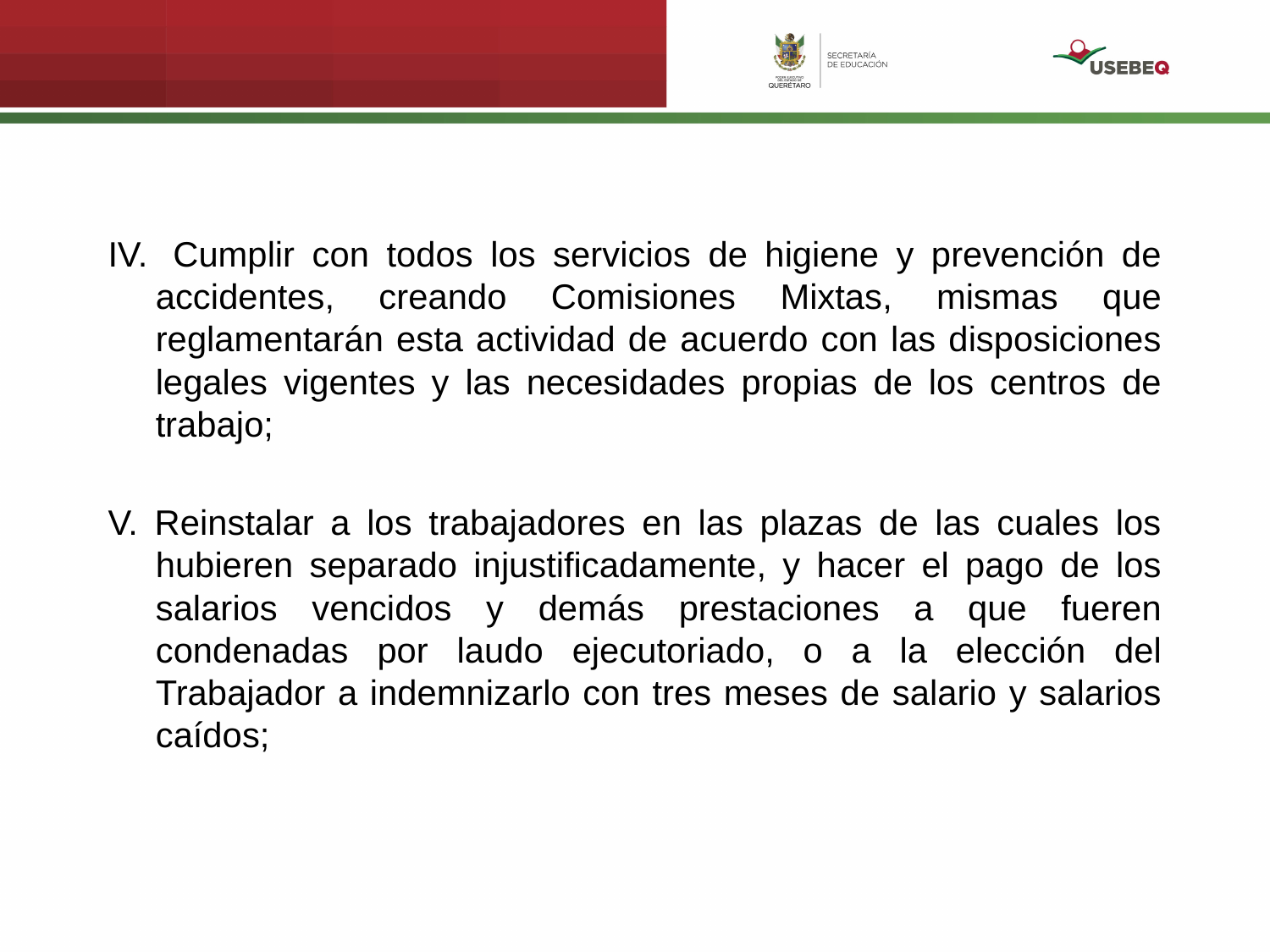

IV.	 Cumplir con todos los servicios de higiene y prevención de accidentes, creando Comisiones Mixtas, mismas que reglamentarán esta actividad de acuerdo con las disposiciones legales vigentes y las necesidades propias de los centros de trabajo;

V. Reinstalar a los trabajadores en las plazas de las cuales los hubieren separado injustificadamente, y hacer el pago de los salarios vencidos y demás prestaciones a que fueren condenadas por laudo ejecutoriado, o a la elección del Trabajador a indemnizarlo con tres meses de salario y salarios caídos;